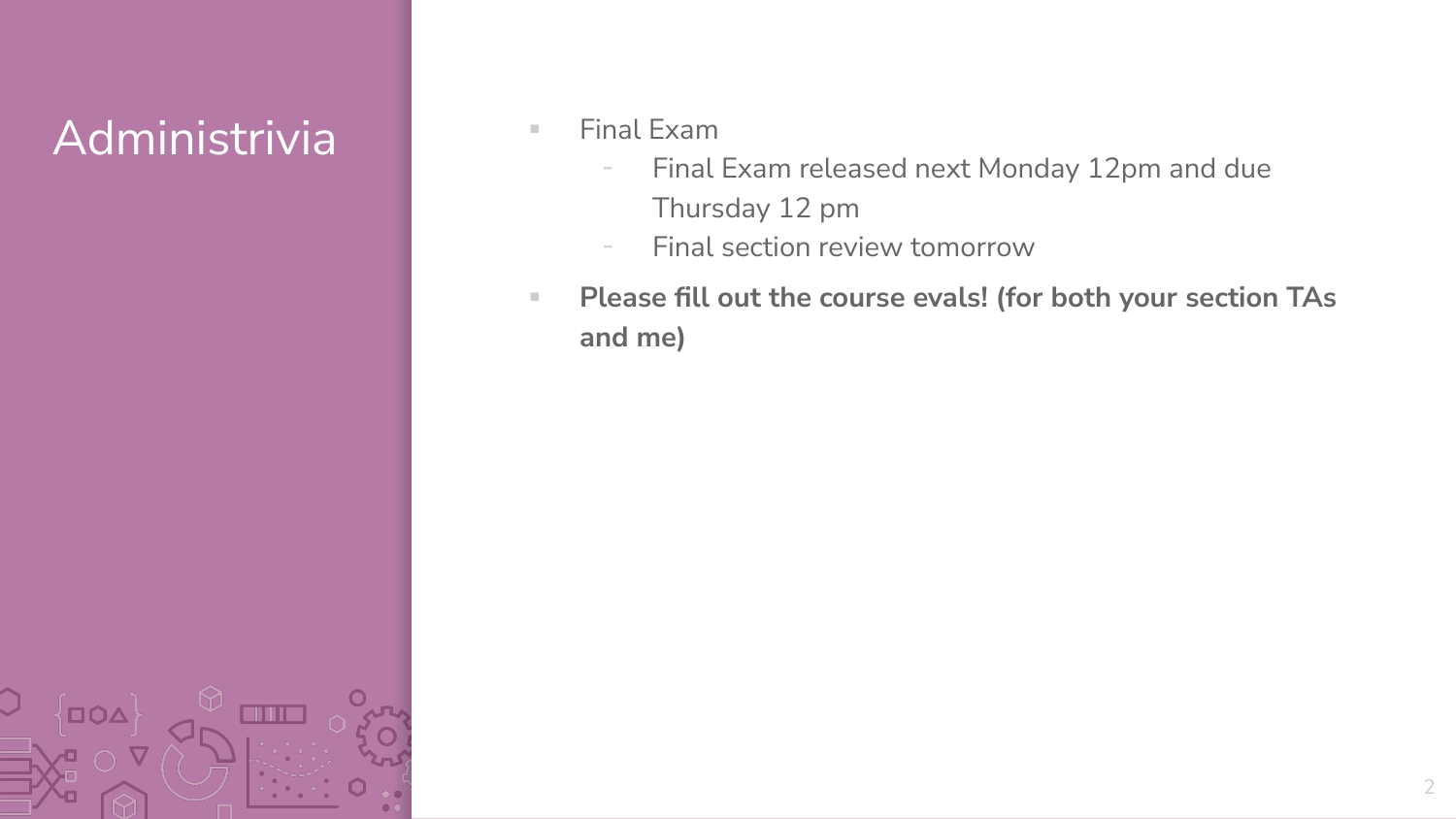

# Administrivia
Final Exam
Final Exam released next Monday 12pm and due Thursday 12 pm
Final section review tomorrow
Please fill out the course evals! (for both your section TAs and me)
2